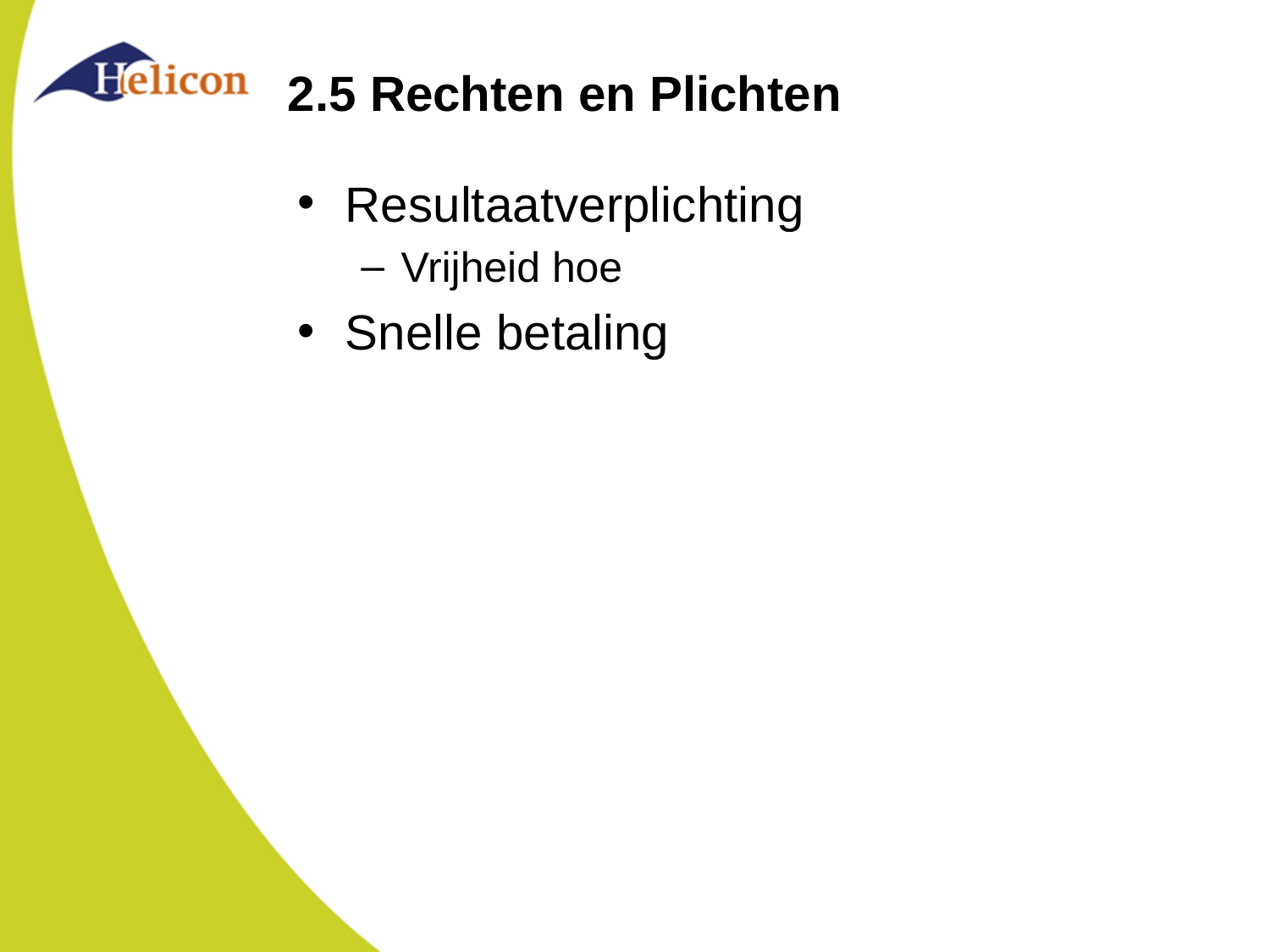

# 2.5 Rechten en Plichten
Resultaatverplichting
Vrijheid hoe
Snelle betaling